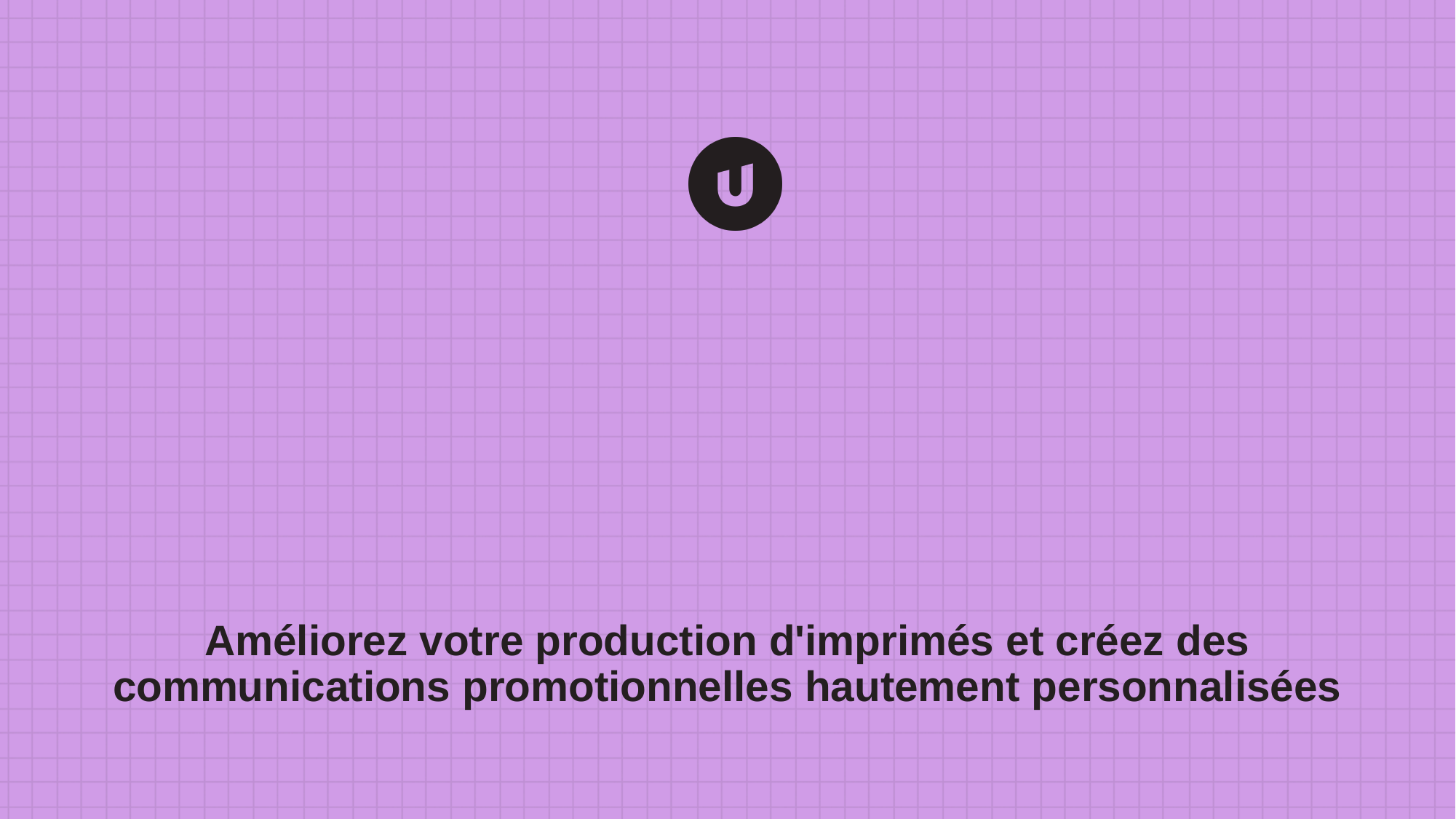

# Améliorez votre production d'imprimés et créez des communications promotionnelles hautement personnalisées